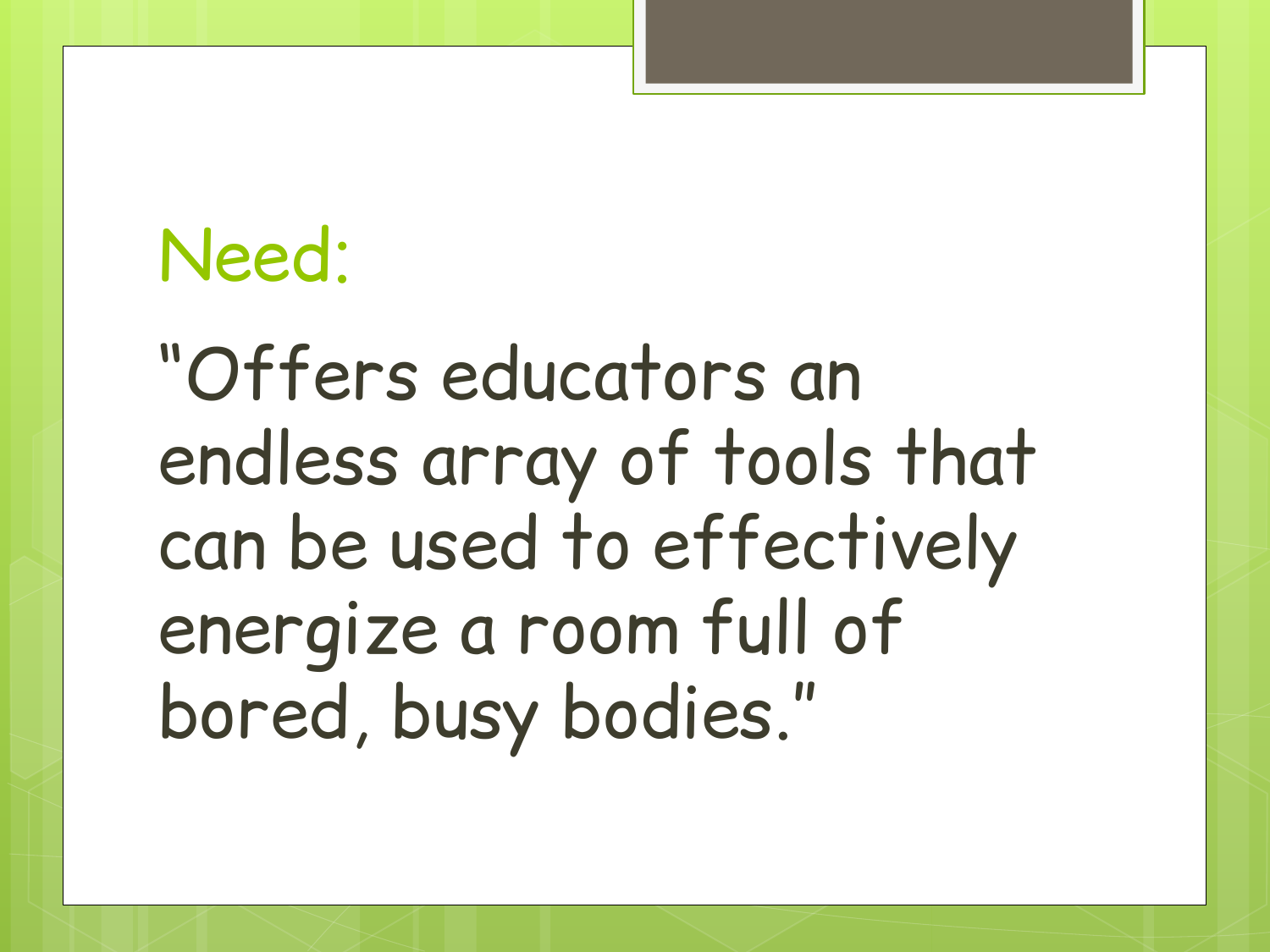

# Need:
“Offers educators an endless array of tools that can be used to effectively energize a room full of bored, busy bodies.”